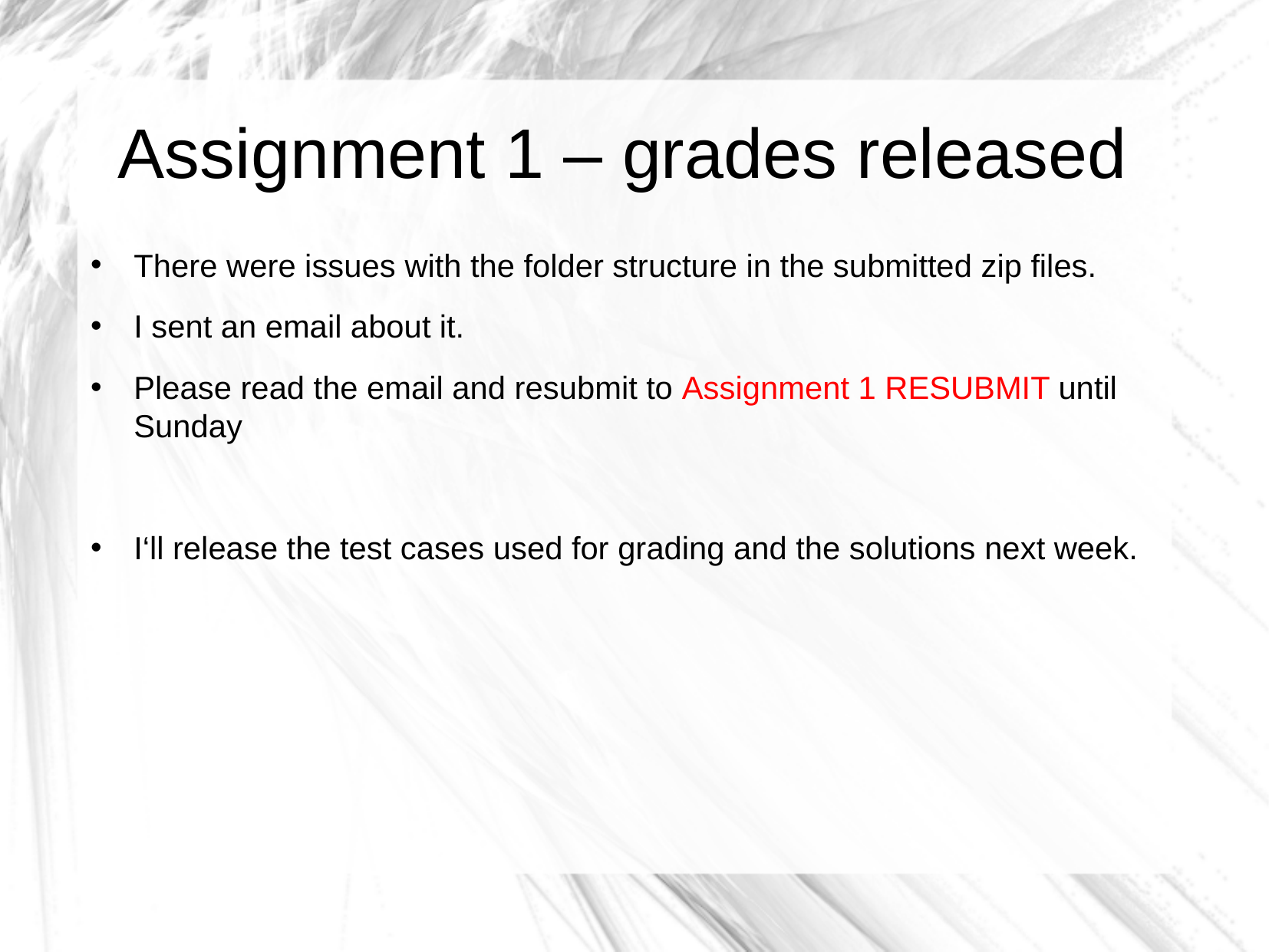

Assignment 1 – grades released
There were issues with the folder structure in the submitted zip files.
I sent an email about it.
Please read the email and resubmit to Assignment 1 RESUBMIT until Sunday

I‘ll release the test cases used for grading and the solutions next week.